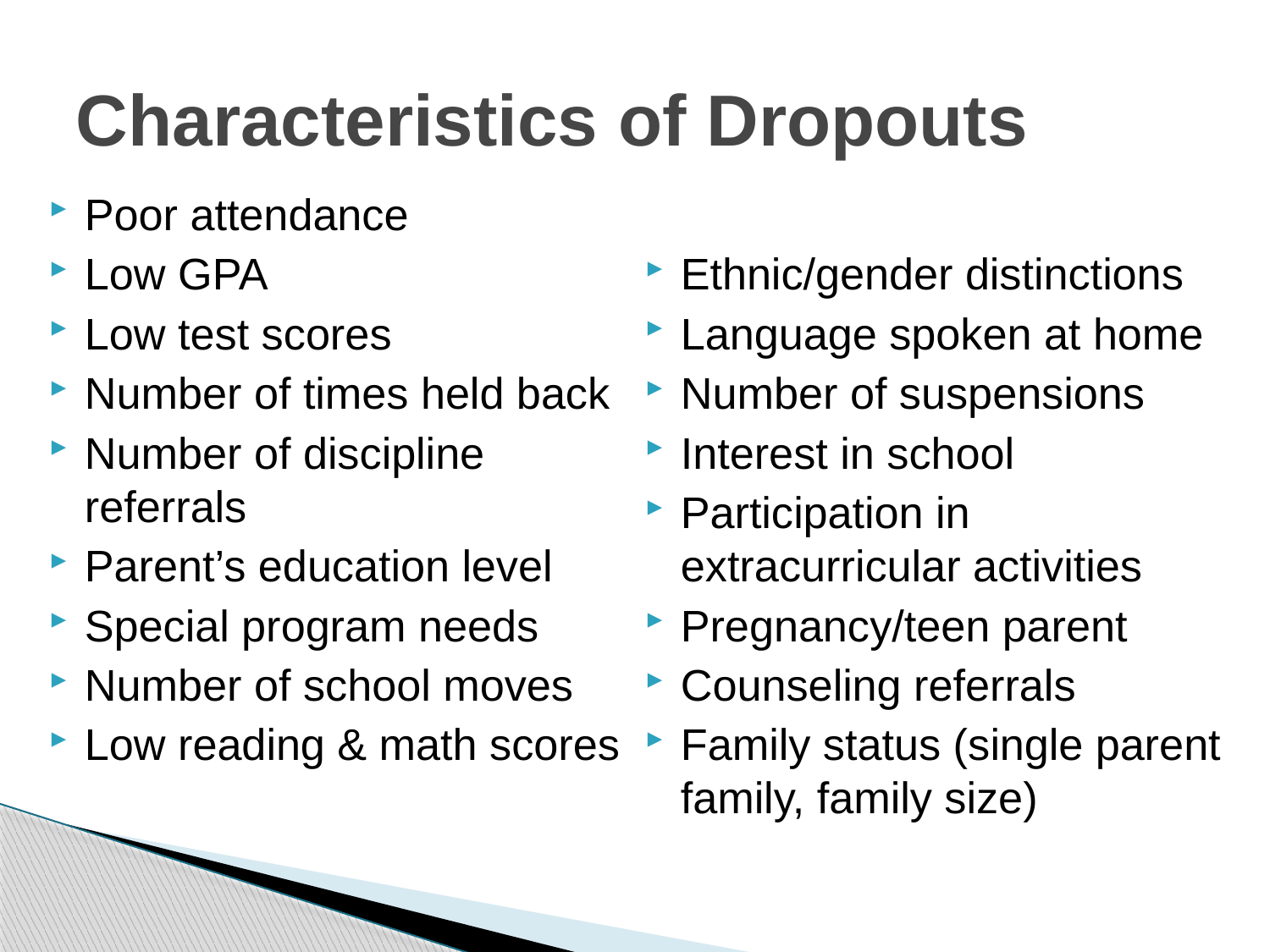

# Characteristics of Dropouts
Poor attendance
Low GPA
Low test scores
Number of times held back
Number of discipline referrals
Parent’s education level
Special program needs
Number of school moves
Low reading & math scores

Ethnic/gender distinctions
Language spoken at home
Number of suspensions
Interest in school
Participation in extracurricular activities
Pregnancy/teen parent
Counseling referrals
Family status (single parent family, family size)